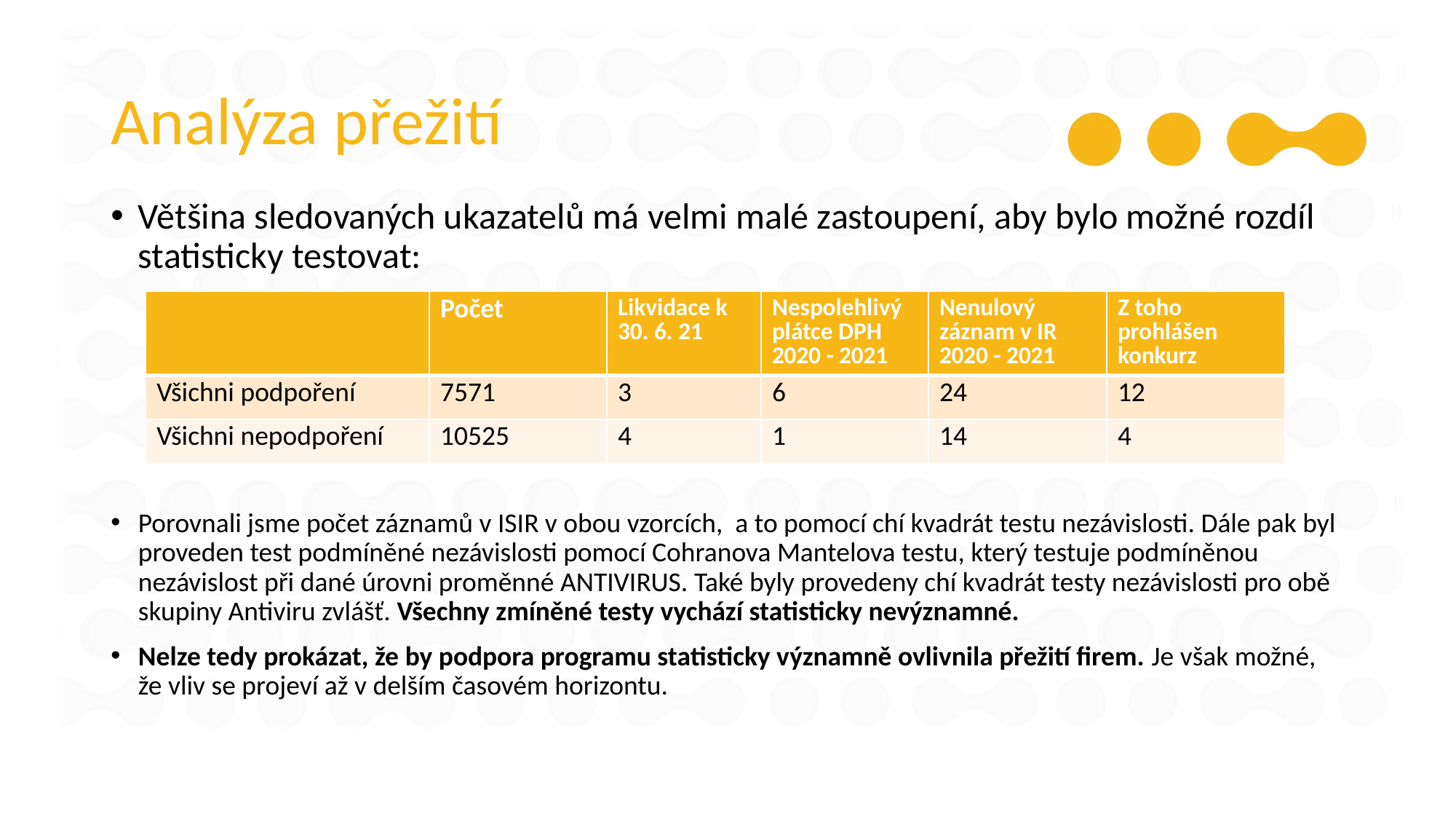

# Analýza přežití
Většina sledovaných ukazatelů má velmi malé zastoupení, aby bylo možné rozdíl statisticky testovat:

Porovnali jsme počet záznamů v ISIR v obou vzorcích,  a to pomocí chí kvadrát testu nezávislosti. Dále pak byl proveden test podmíněné nezávislosti pomocí Cohranova Mantelova testu, který testuje podmíněnou nezávislost při dané úrovni proměnné ANTIVIRUS. Také byly provedeny chí kvadrát testy nezávislosti pro obě skupiny Antiviru zvlášť. Všechny zmíněné testy vychází statisticky nevýznamné.
Nelze tedy prokázat, že by podpora programu statisticky významně ovlivnila přežití firem. Je však možné, že vliv se projeví až v delším časovém horizontu.

|  | Počet | Likvidace k 30. 6. 21 | Nespolehlivý plátce DPH 2020 - 2021 | Nenulový záznam v IR 2020 - 2021 | Z toho prohlášen konkurz |
| --- | --- | --- | --- | --- | --- |
| Všichni podpoření | 7571 | 3 | 6 | 24 | 12 |
| Všichni nepodpoření | 10525 | 4 | 1 | 14 | 4 |